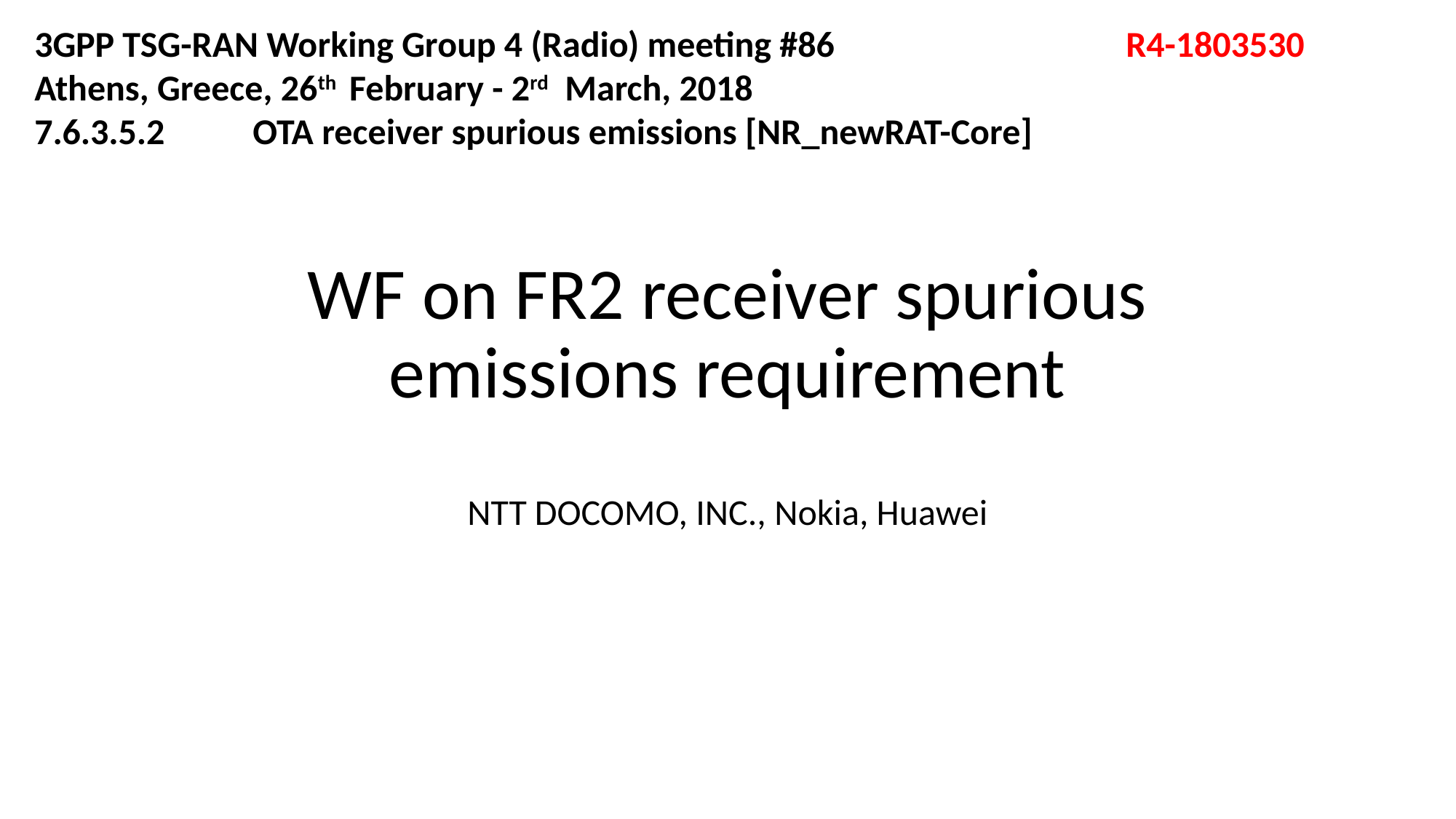

3GPP TSG-RAN Working Group 4 (Radio) meeting #86          		R4-1803530
Athens, Greece, 26th  February - 2rd  March, 2018
7.6.3.5.2	OTA receiver spurious emissions [NR_newRAT-Core]
# WF on FR2 receiver spurious emissions requirement
NTT DOCOMO, INC., Nokia, Huawei